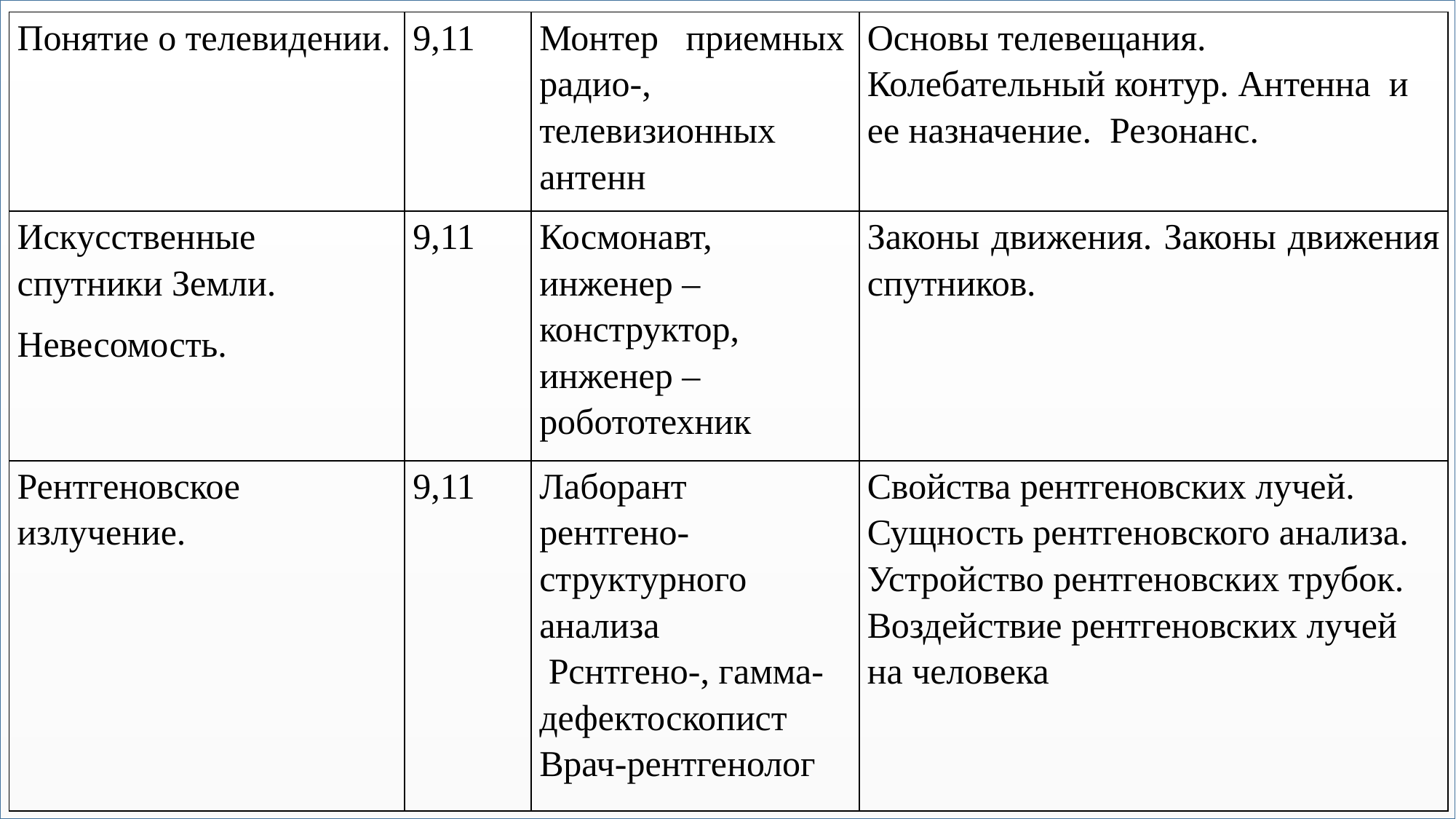

| Понятие о телевидении. | 9,11 | Монтер приемных радио-, телевизионных антенн | Основы телевещания. Колебательный контур. Антенна и ее назначение. Резонанс. |
| --- | --- | --- | --- |
| Искусственные спутники Земли. Невесомость. | 9,11 | Космонавт, инженер – конструктор, инженер – робототехник | Законы движения. Законы движения спутников. |
| Рентгеновское излучение. | 9,11 | Лаборант рентгено-структурного анализа Рснтгено-, гамма-дефектоскопист Врач-рентгенолог | Свойства рентгеновских лучей. Сущность рентгеновского анализа. Устройство рентгеновских трубок. Воздействие рентгеновских лучей на человека |